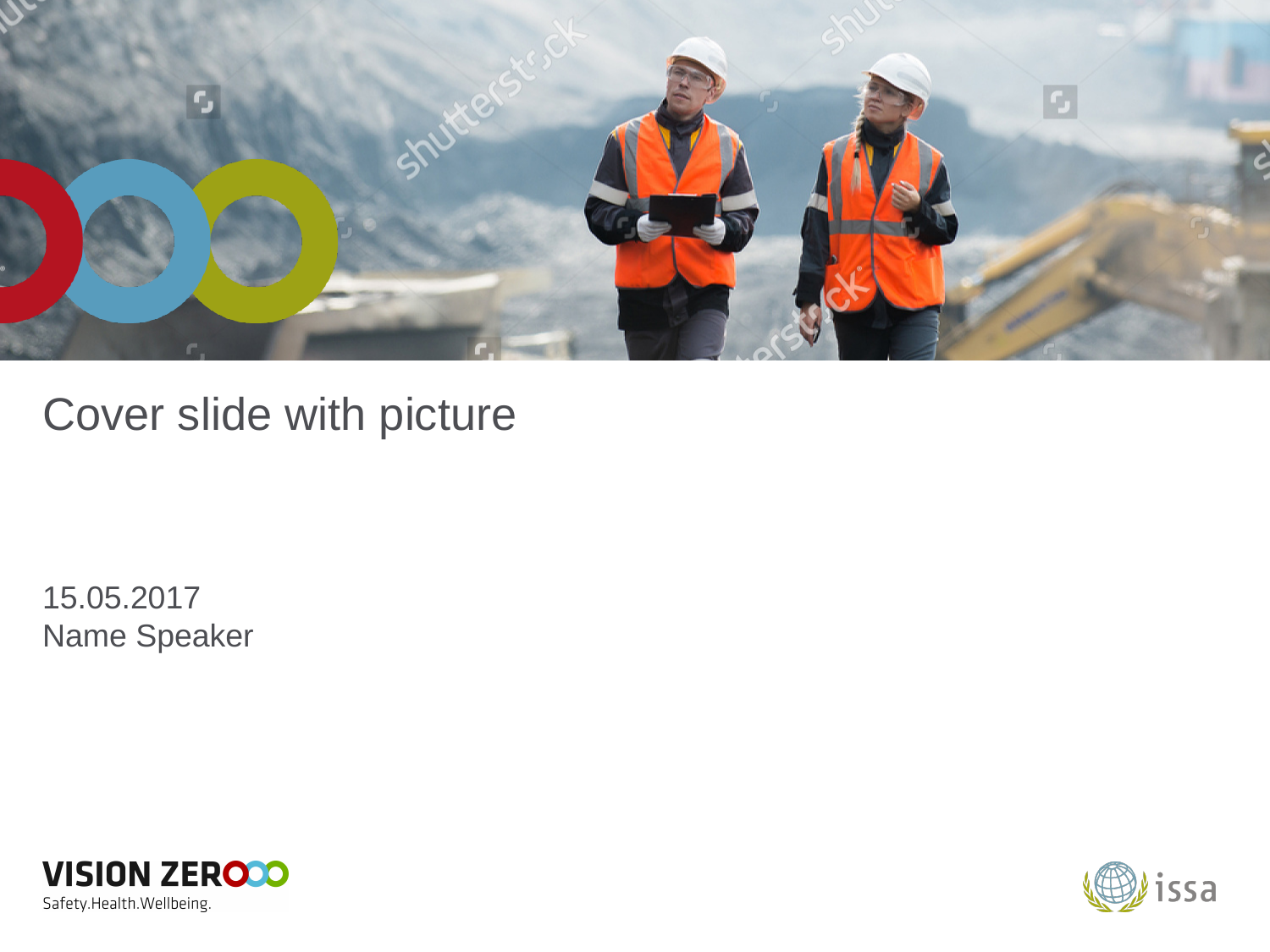

# Cover slide with picture
15.05.2017
Name Speaker